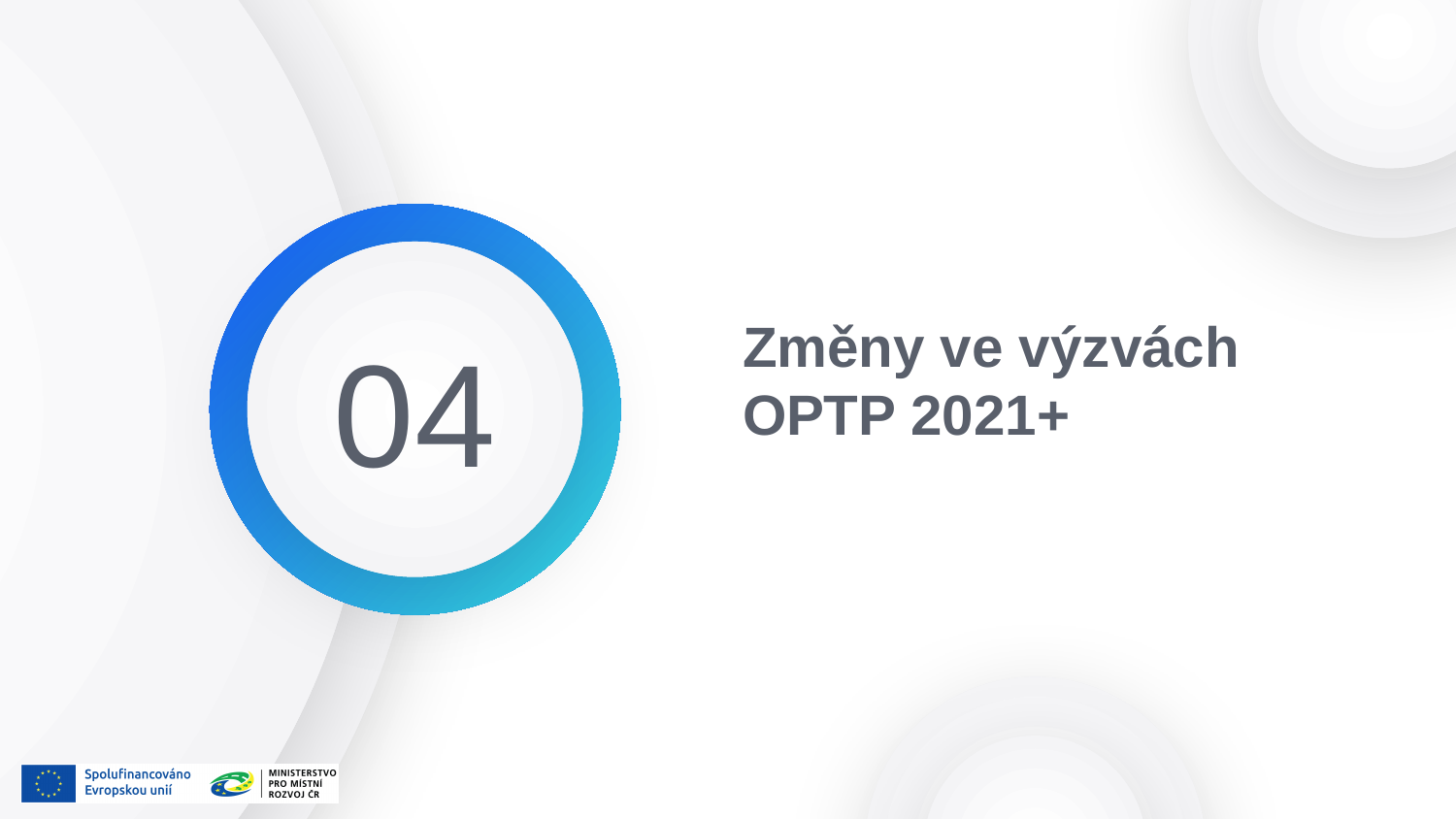

# Změny ve výzvách OPTP 2021+
04